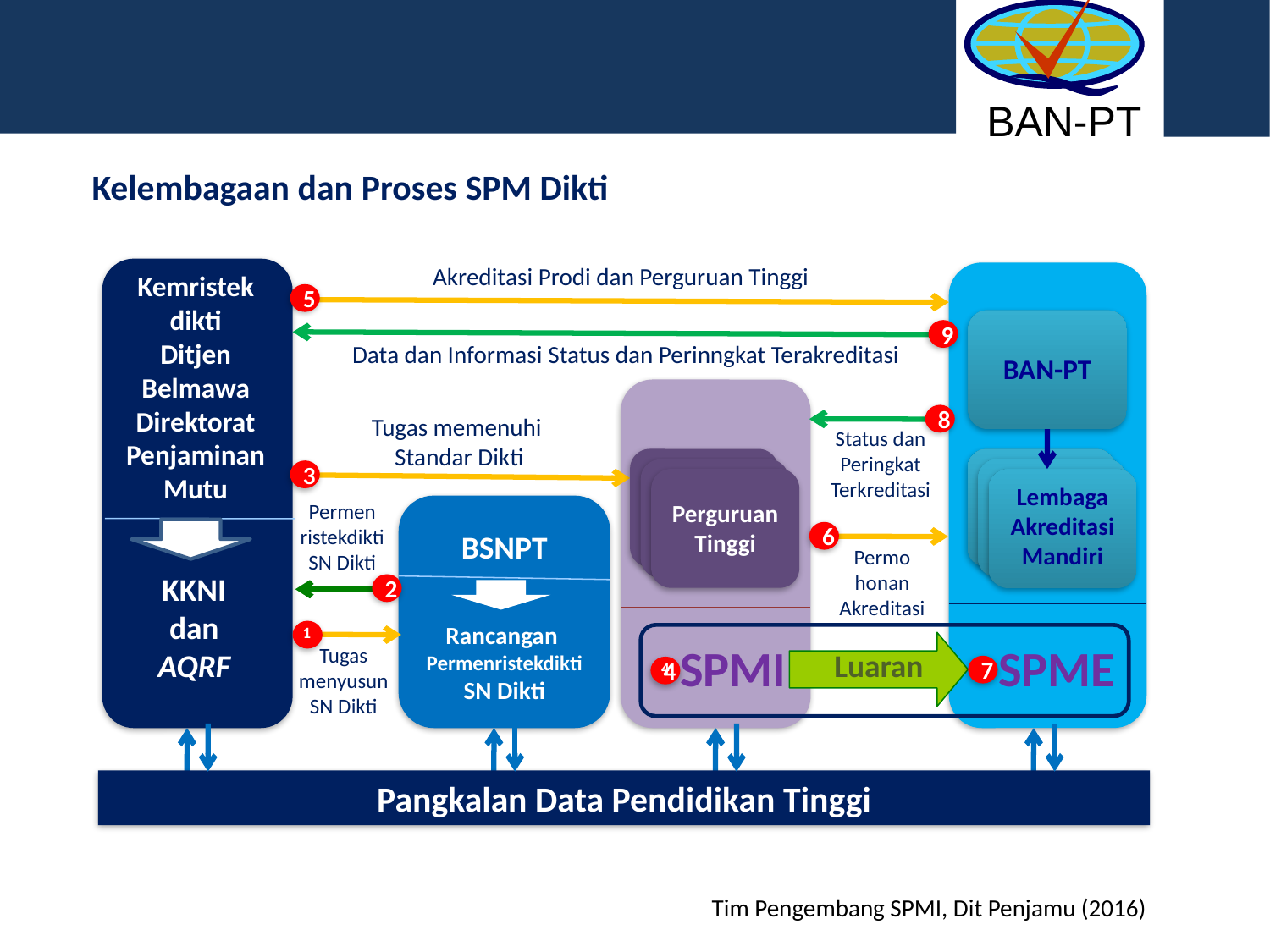

BAN-PT

Kelembagaan dan Proses SPM Dikti
Akreditasi Prodi dan Perguruan Tinggi

Kemristek
dikti
Ditjen Belmawa
Direktorat Penjaminan Mutu

5

BAN-PT
9
Data dan Informasi Status dan Perinngkat Terakreditasi

8
Tugas memenuhi
Standar Dikti
Status dan Peringkat
Terkreditasi

Perguruan Tinggi
Lembaga Akreditasi Mandiri
Lembaga Akreditasi Mandiri

Perguruan Tinggi
3

Perguruan Tinggi

Lembaga Akreditasi Mandiri
Permen
ristekdikti
SN Dikti
BSNPT

6
Permo
honan
Akreditasi
KKNI
dan
AQRF

2

Rancangan
Permenristekdikti
SN Dikti
1

SPMI
SPME

Tugas
menyusun
SN Dikti
Luaran
4
7
4
Pangkalan Data Pendidikan Tinggi
Tim Pengembang SPMI, Dit Penjamu (2016)